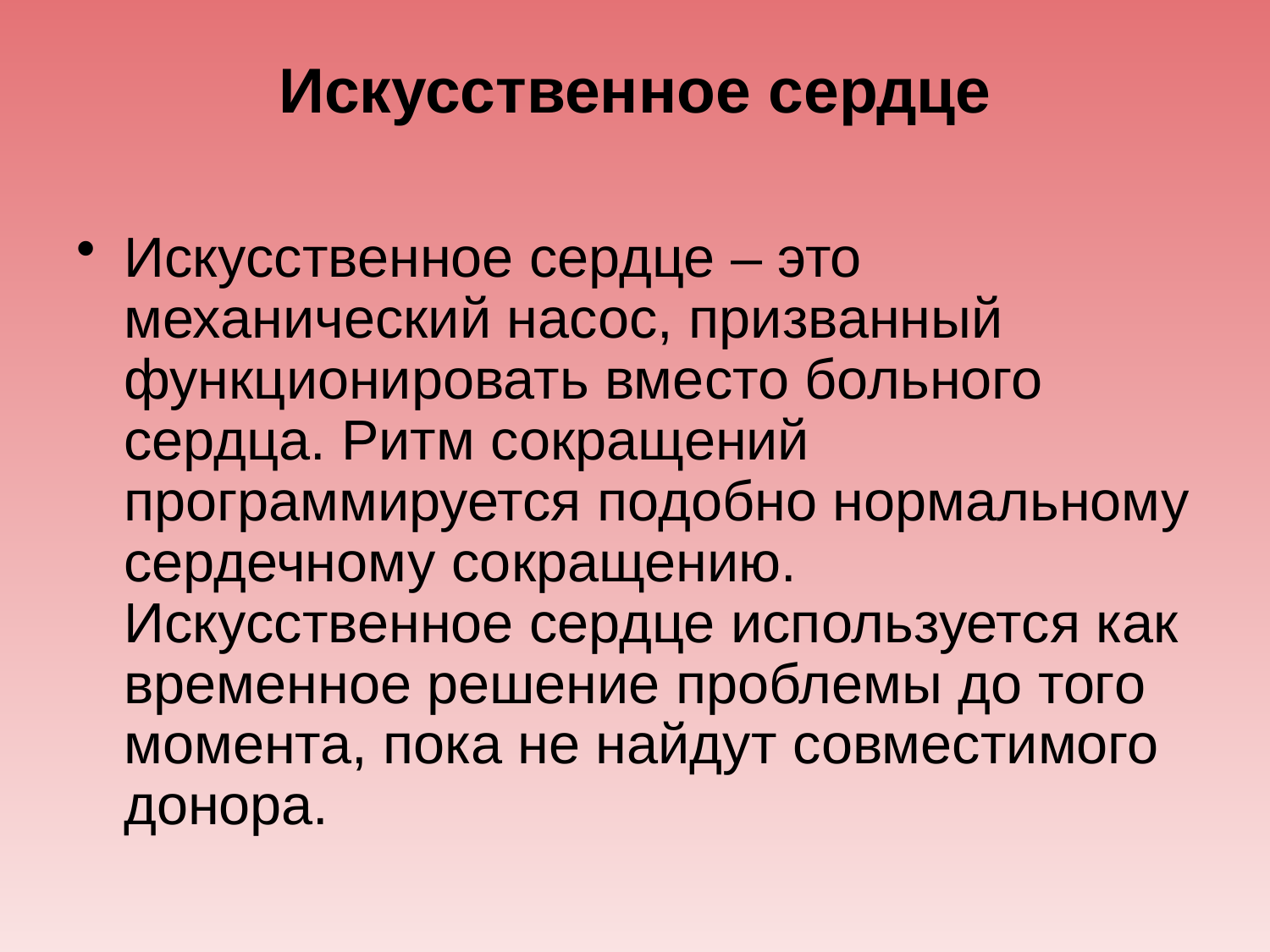

# Искусственное сердце
Искусственное сердце – это механический насос, призванный функционировать вместо больного сердца. Ритм сокращений программируется подобно нормальному сердечному сокращению. Искусственное сердце используется как временное решение проблемы до того момента, пока не найдут совместимого донора.